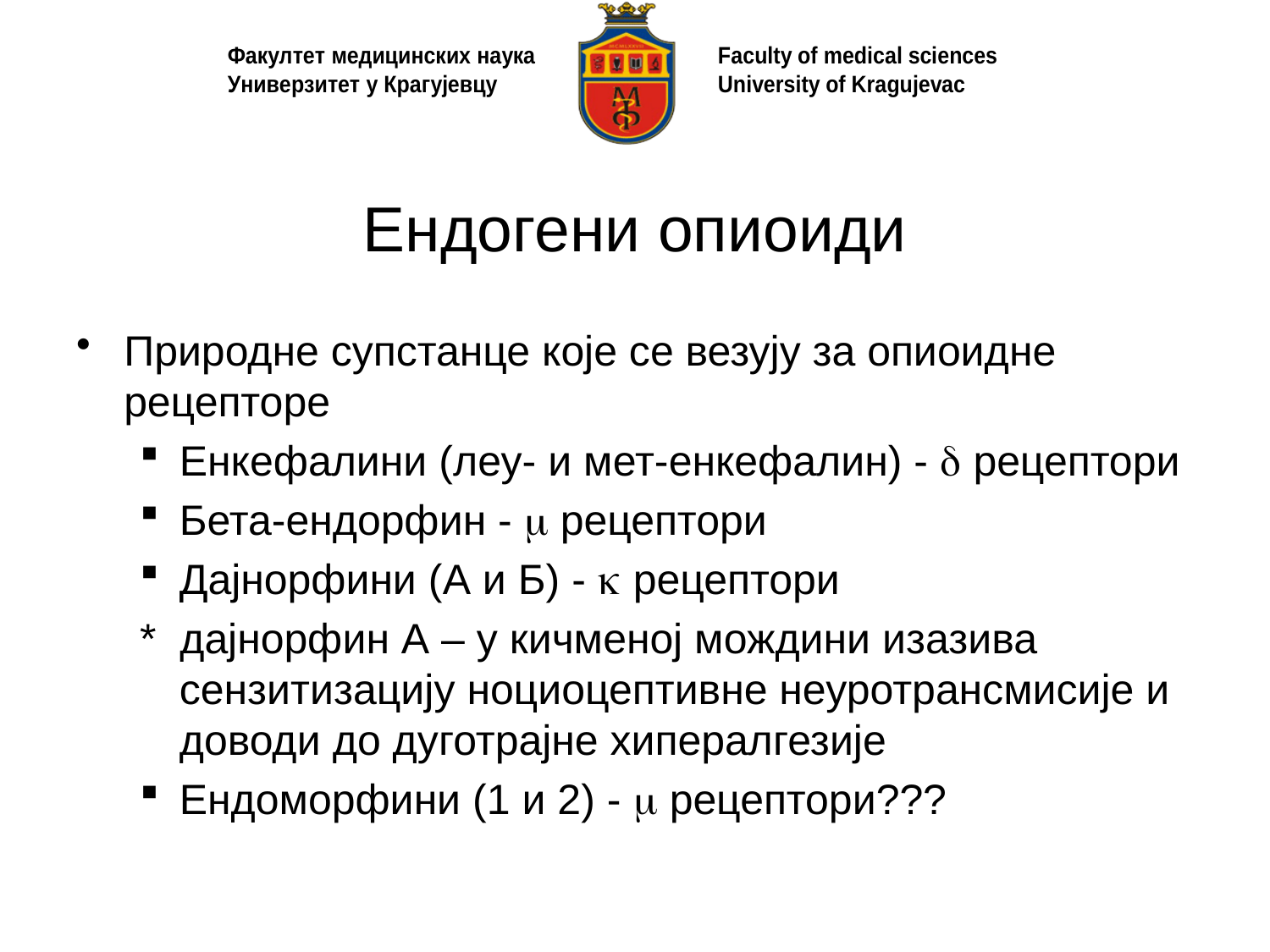

# Ендогени опиоиди
Природне супстанце које се везују за опиоидне рецепторе
Енкефалини (леу- и мет-енкефалин) - δ рецептори
Бета-ендорфин - μ рецептори
Дајнорфини (А и Б) - κ рецептори
*  дајнорфин А – у кичменој мождини изазива сензитизацију ноциоцептивне неуротрансмисије и доводи до дуготрајне хипералгезије
Ендоморфини (1 и 2) - μ рецептори???